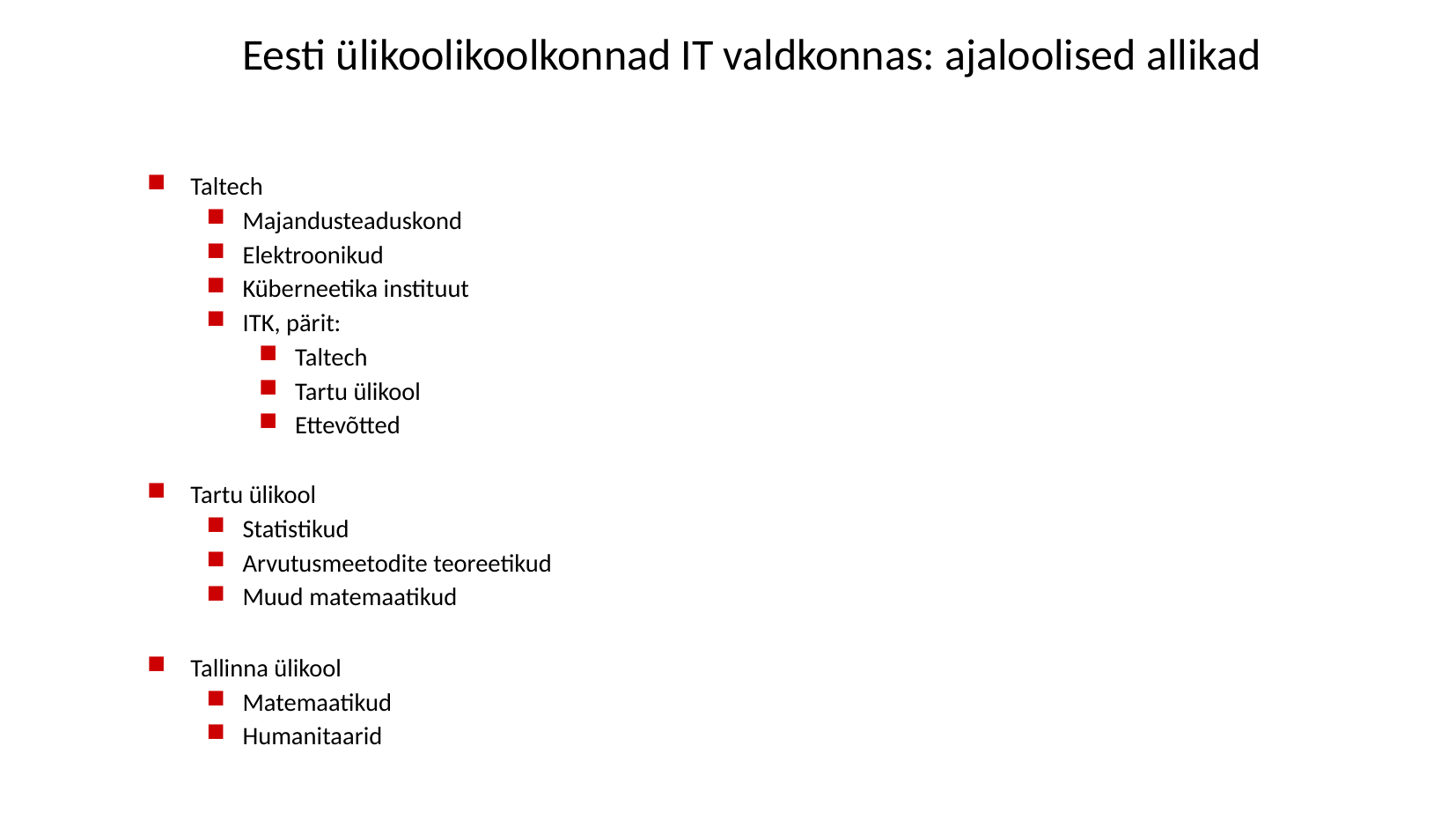

# Eesti ülikoolikoolkonnad IT valdkonnas: ajaloolised allikad
Taltech
Majandusteaduskond
Elektroonikud
Küberneetika instituut
ITK, pärit:
Taltech
Tartu ülikool
Ettevõtted

Tartu ülikool
Statistikud
Arvutusmeetodite teoreetikud
Muud matemaatikud

Tallinna ülikool
Matemaatikud
Humanitaarid